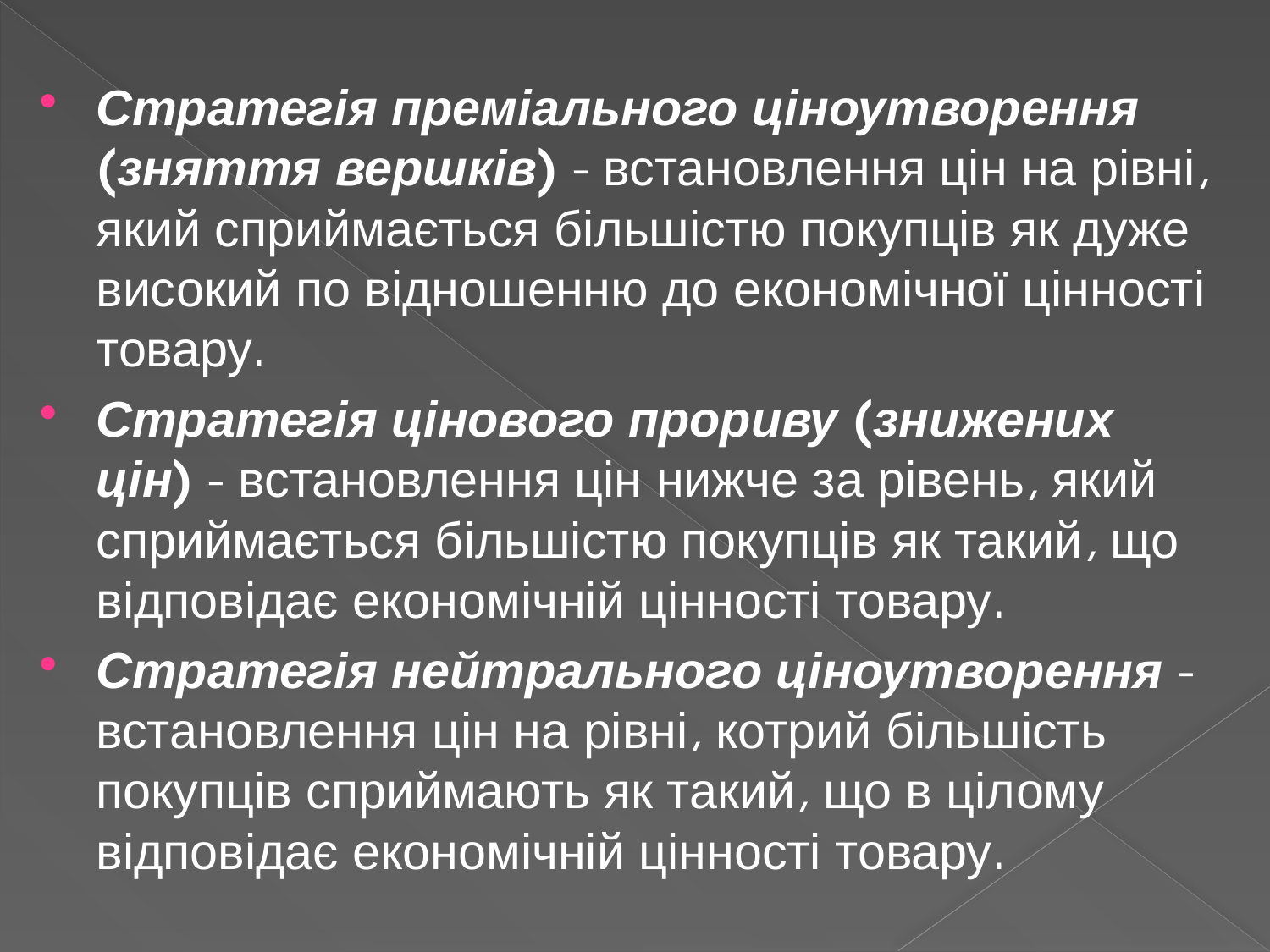

Стратегія преміального ціноутворення (зняття вершків) - встановлення цін на рівні, який сприймається більшістю покупців як дуже високий по відношенню до економічної цінності товару.
Стратегія цінового прориву (знижених цін) - встановлення цін нижче за рівень, який сприймається більшістю покупців як такий, що відповідає економічній цінності товару.
Стратегія нейтрального ціноутворення - встановлення цін на рівні, котрий більшість покупців сприймають як такий, що в цілому відповідає економічній цінності товару.